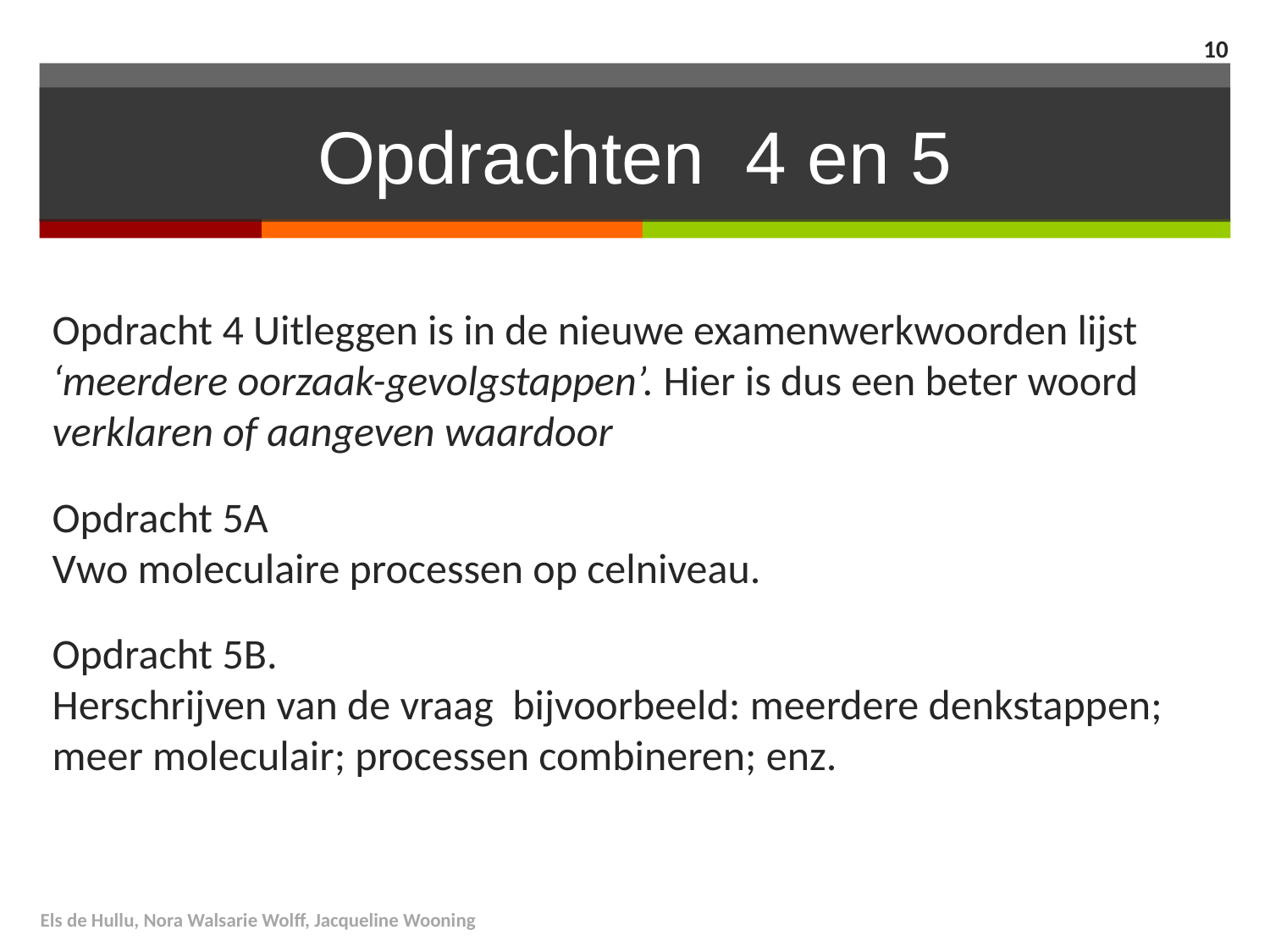

10
# Opdrachten  4 en 5
Opdracht 4 Uitleggen is in de nieuwe examenwerkwoorden lijst ‘meerdere oorzaak-gevolgstappen’. Hier is dus een beter woord verklaren of aangeven waardoor
Opdracht 5A
Vwo moleculaire processen op celniveau.
Opdracht 5B.
Herschrijven van de vraag  bijvoorbeeld: meerdere denkstappen; meer moleculair; processen combineren; enz.
Els de Hullu, Nora Walsarie Wolff, Jacqueline Wooning